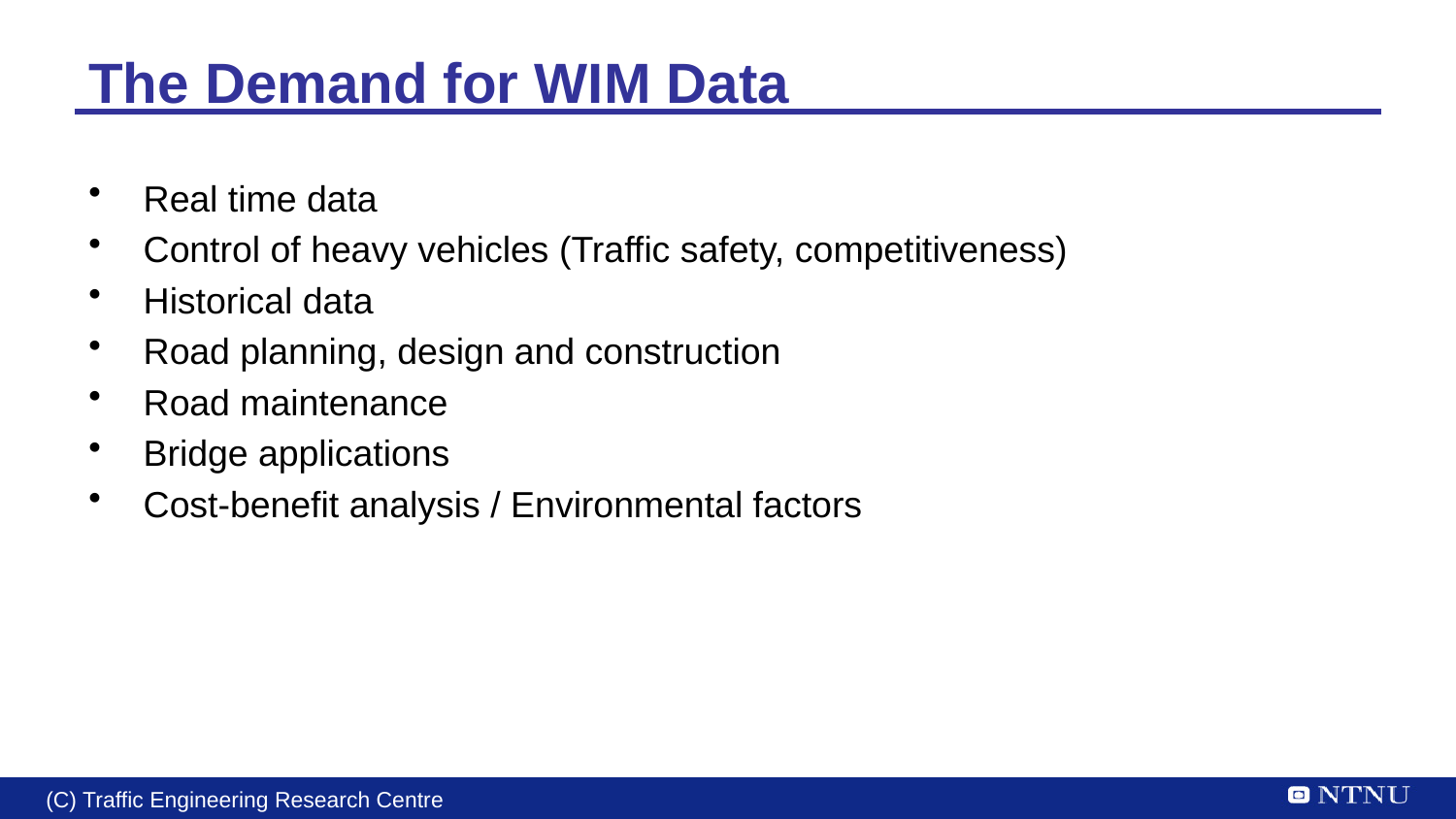

# The Demand for WIM Data

Real time data
Control of heavy vehicles (Traffic safety, competitiveness)
Historical data
Road planning, design and construction
Road maintenance
Bridge applications
Cost-benefit analysis / Environmental factors